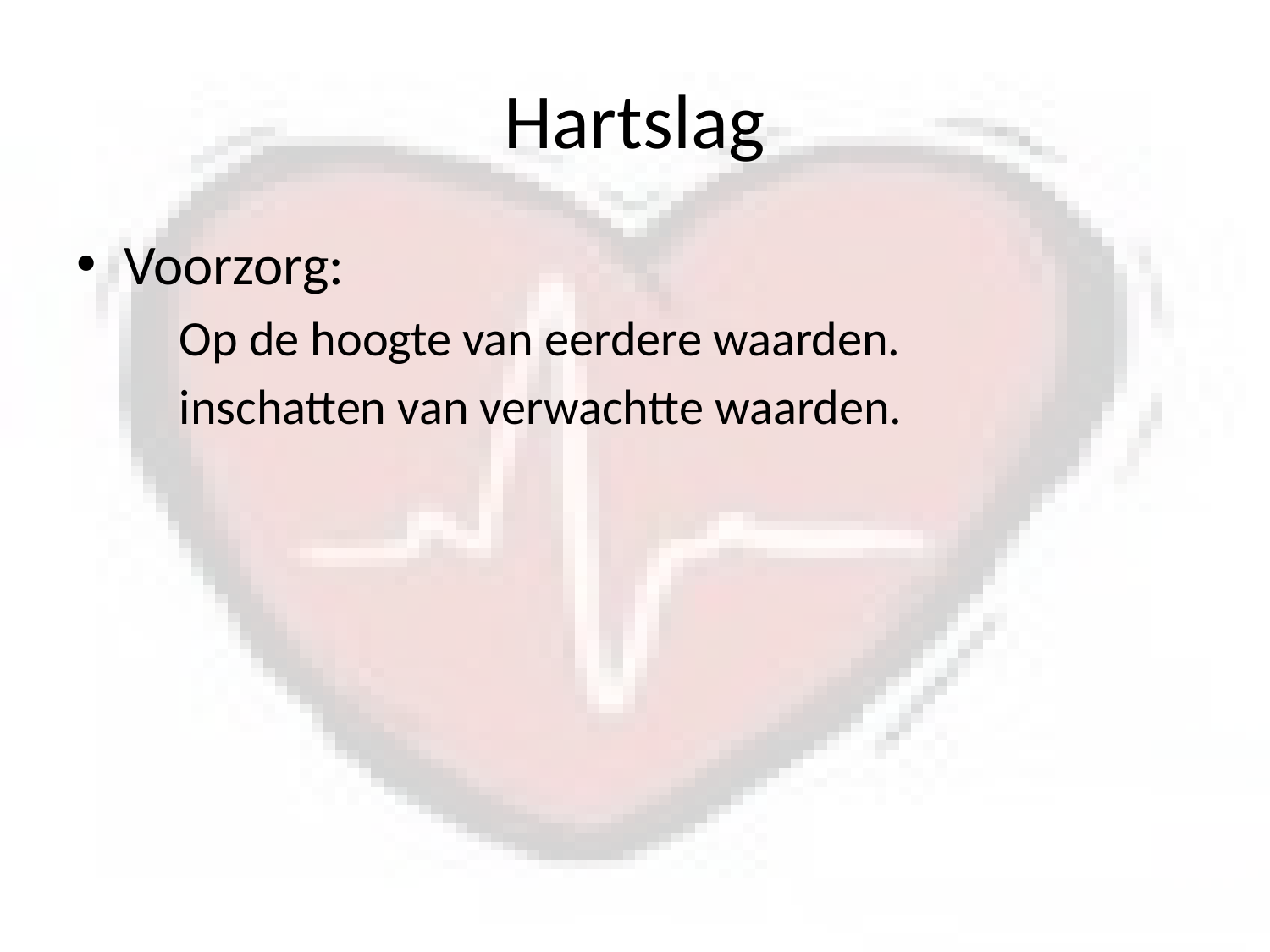

# Hartslag
Voorzorg:
	Op de hoogte van eerdere waarden.
	inschatten van verwachtte waarden.